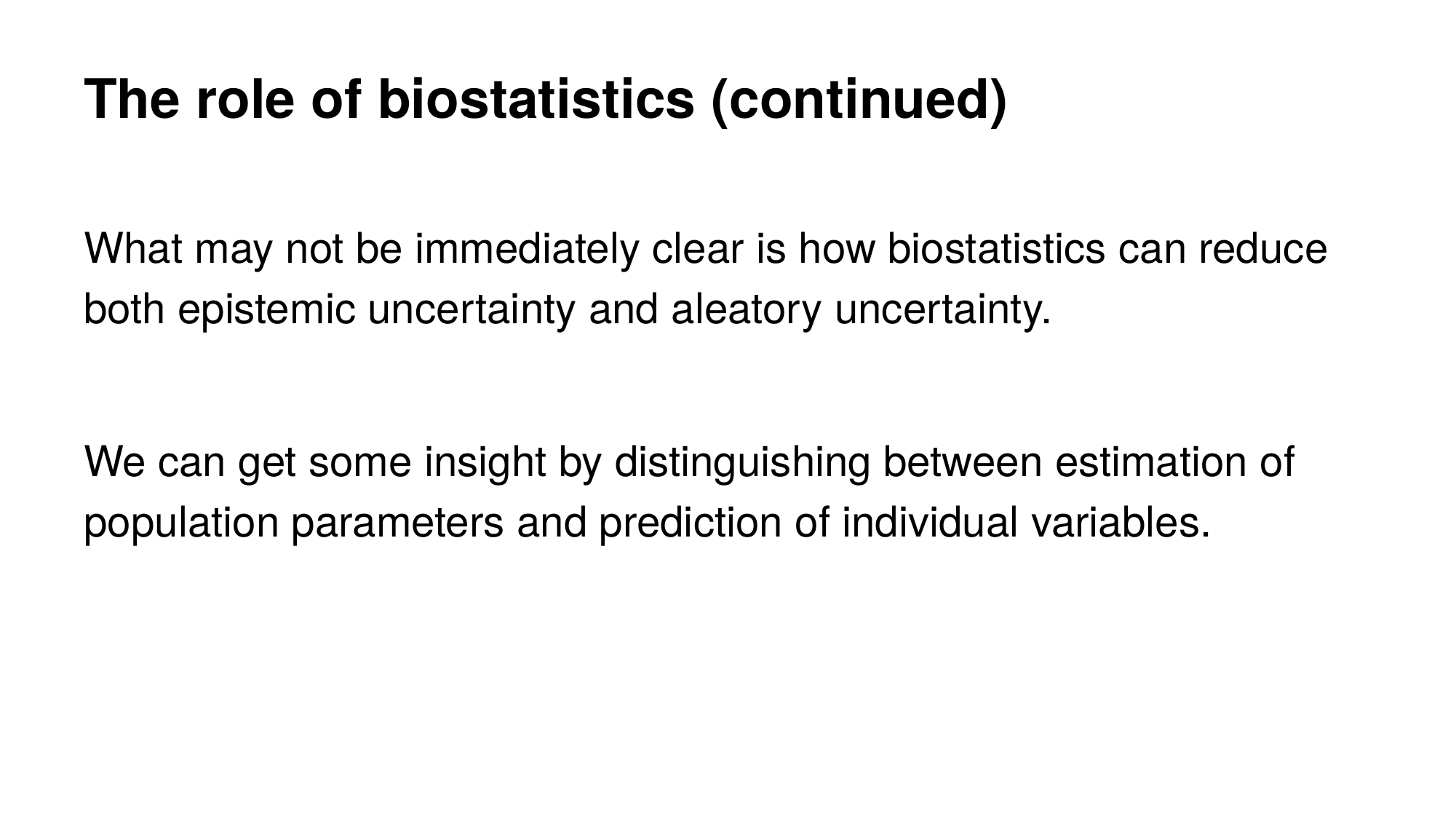

# The role of biostatistics (continued)
What may not be immediately clear is how biostatistics can reduce both epistemic uncertainty and aleatory uncertainty.

We can get some insight by distinguishing between estimation of population parameters and prediction of individual variables.